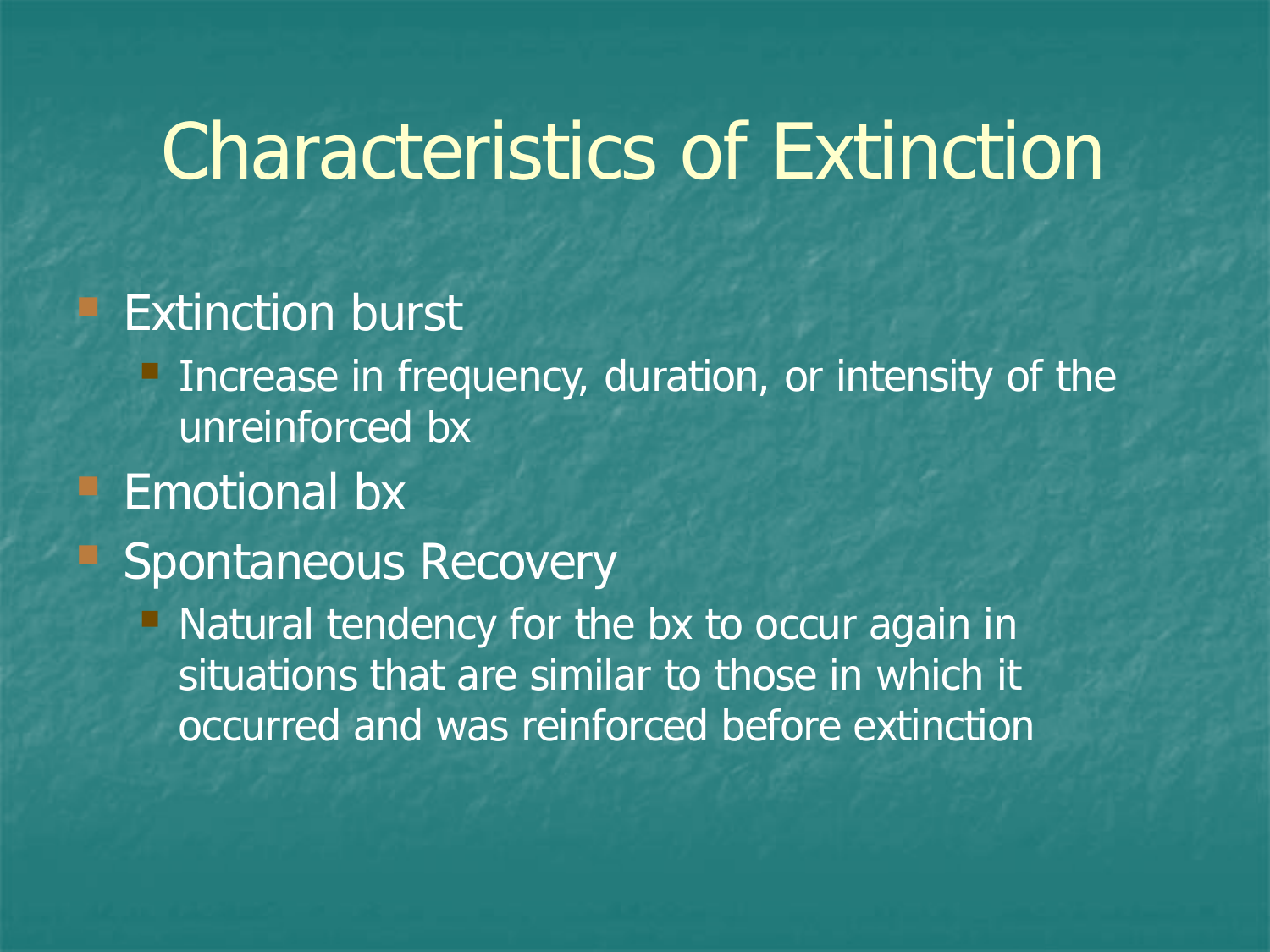

# Characteristics of Extinction
Extinction burst
Increase in frequency, duration, or intensity of the unreinforced bx
Emotional bx
Spontaneous Recovery
Natural tendency for the bx to occur again in situations that are similar to those in which it occurred and was reinforced before extinction